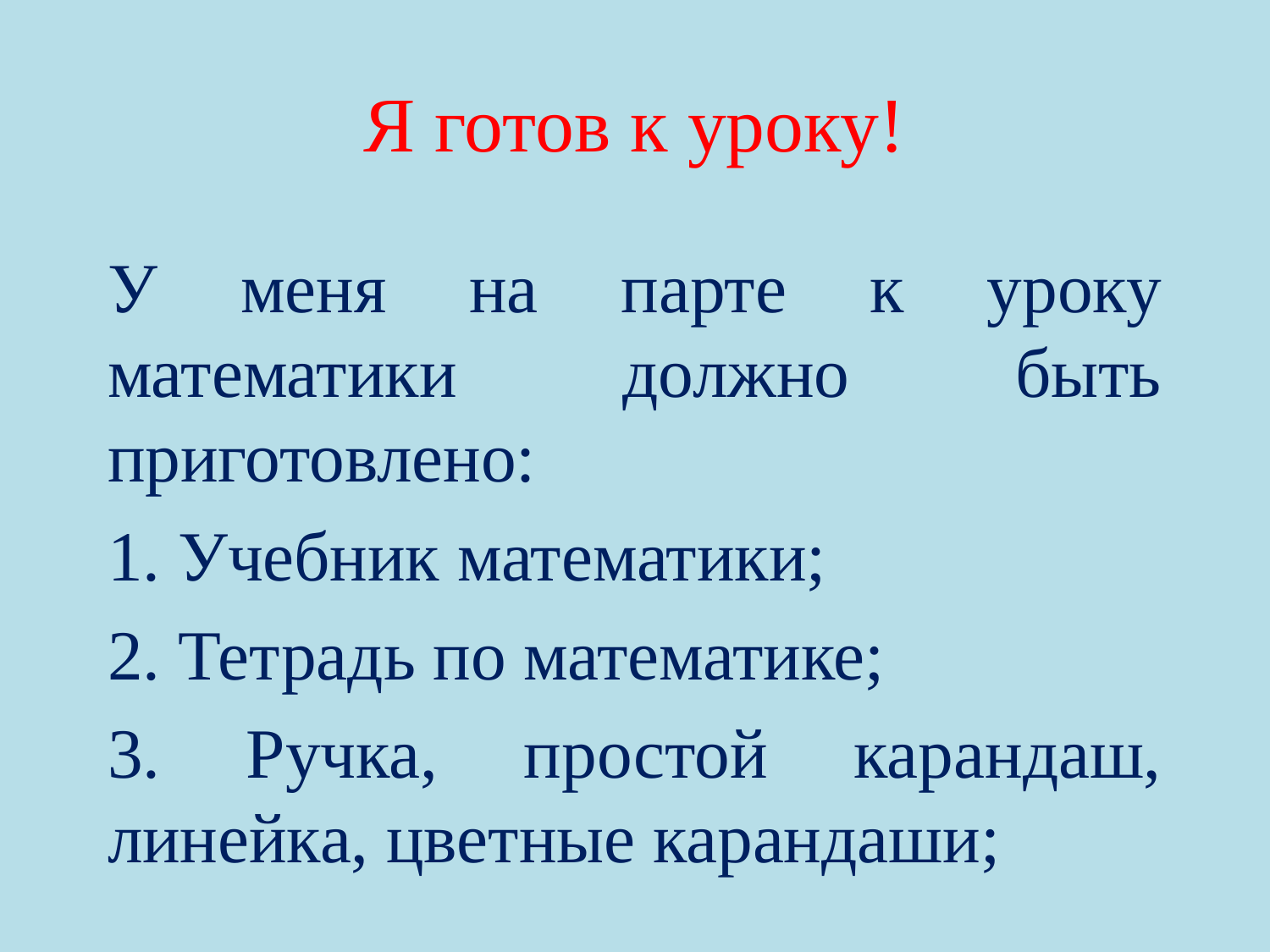

# Я готов к уроку!
У меня на парте к уроку математики должно быть приготовлено:
1. Учебник математики;
2. Тетрадь по математике;
3. Ручка, простой карандаш, линейка, цветные карандаши;